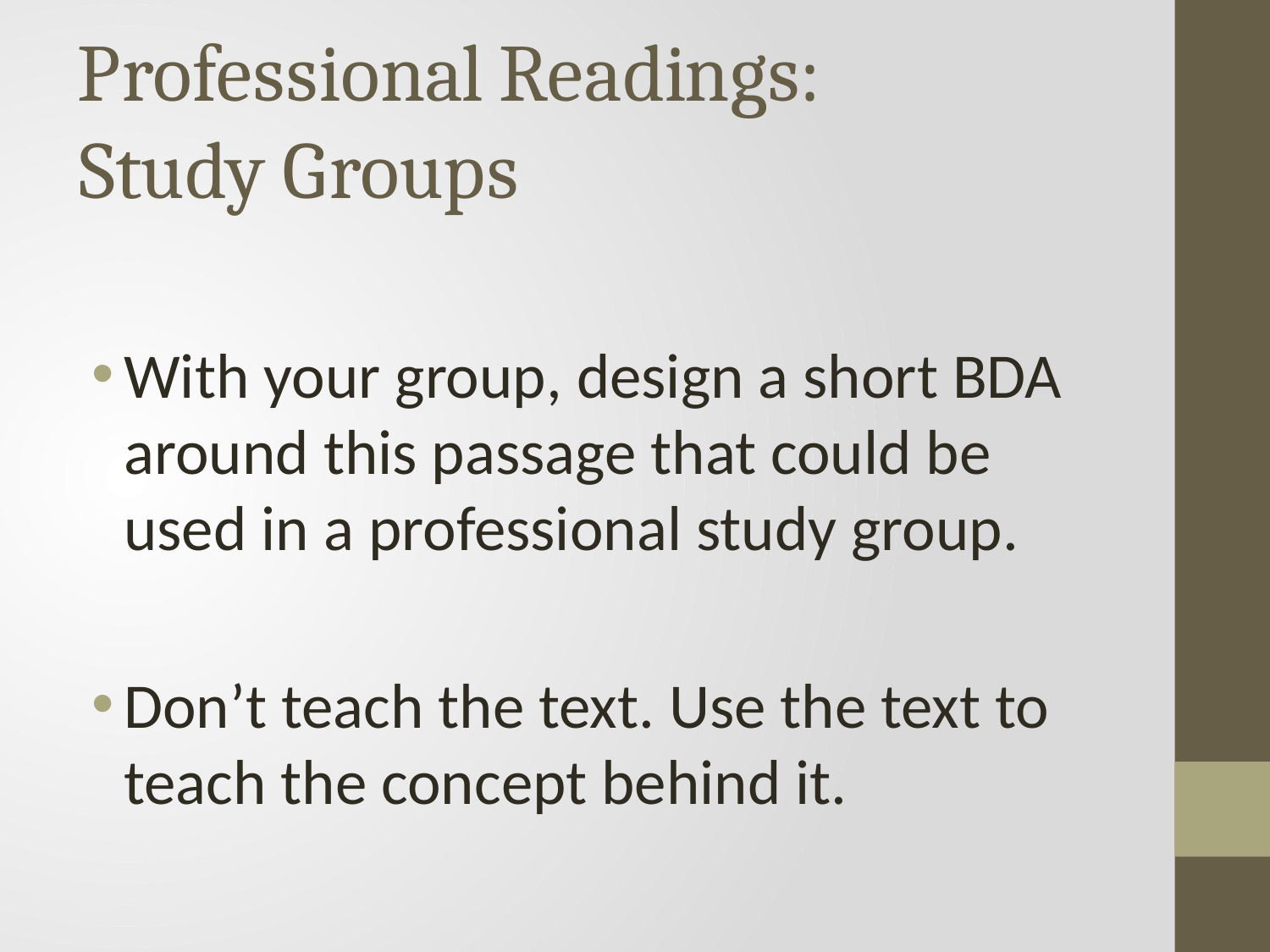

# Professional Readings: Study Groups
With your group, design a short BDA around this passage that could be used in a professional study group.

Don’t teach the text. Use the text to teach the concept behind it.